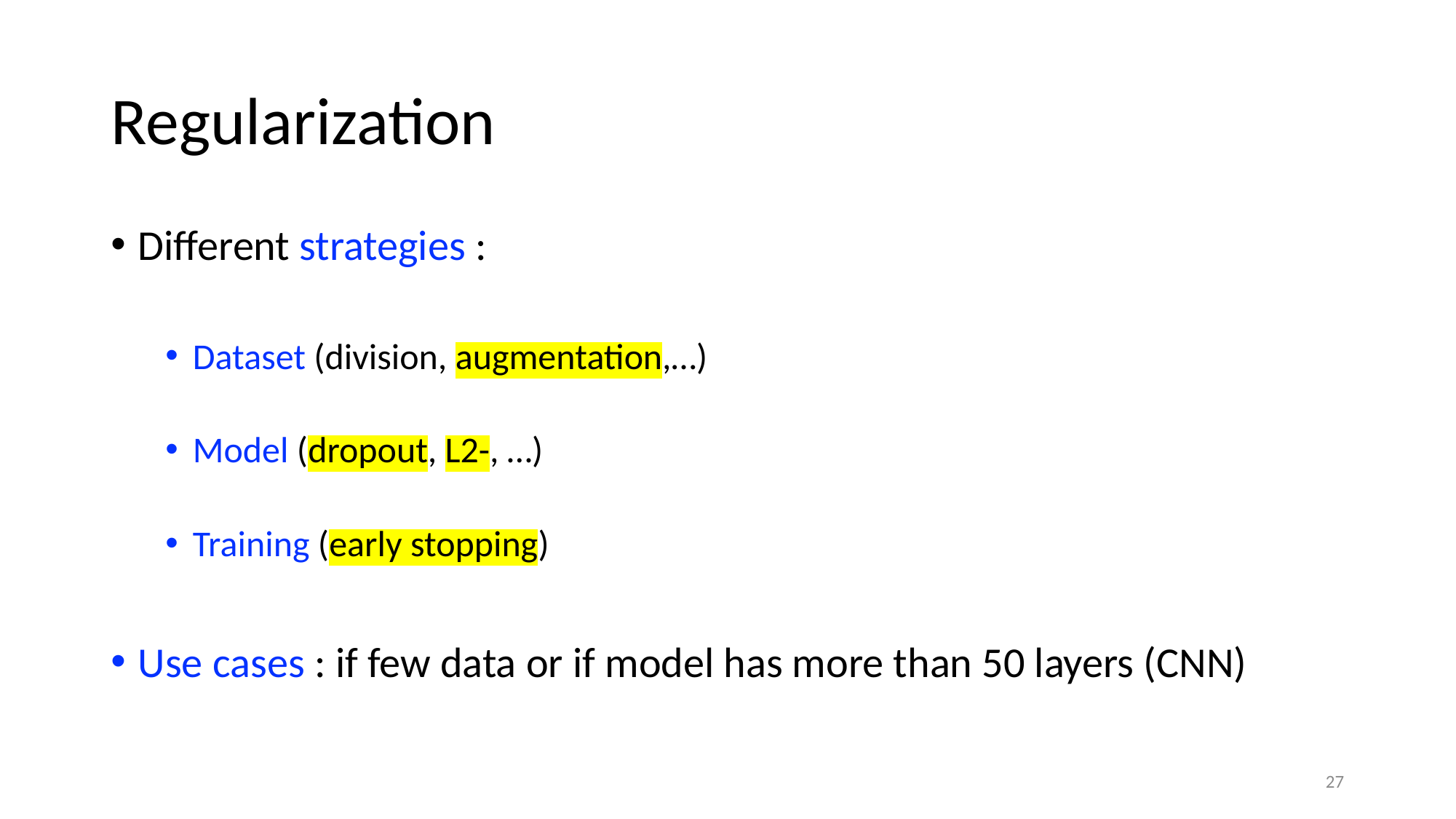

# Regularization
Different strategies :

Dataset (division, augmentation,…)

Model (dropout, L2-, …)

Training (early stopping)

Use cases : if few data or if model has more than 50 layers (CNN)

27